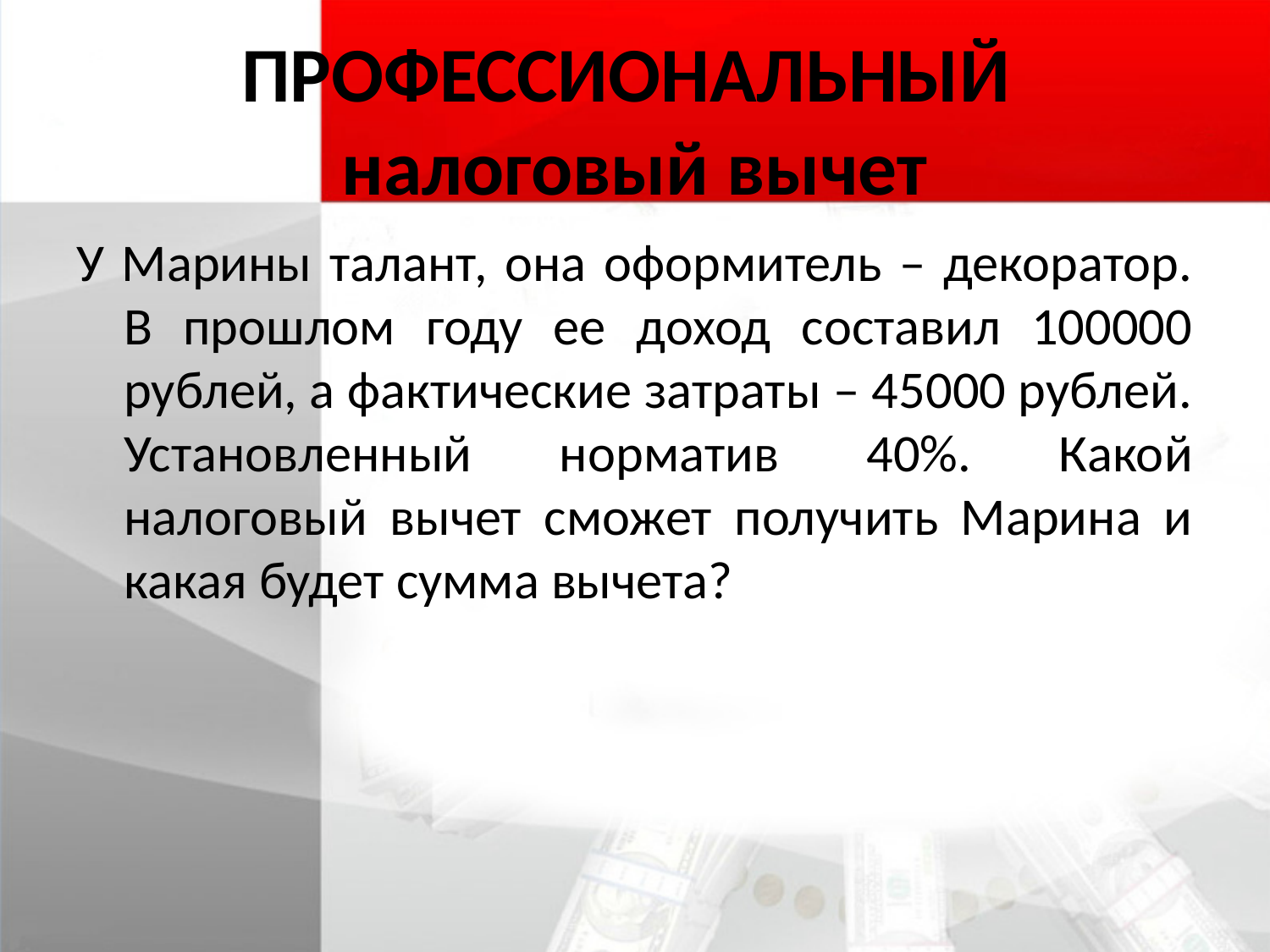

# ПРОФЕССИОНАЛЬНЫЙ налоговый вычет
У Марины талант, она оформитель – декоратор. В прошлом году ее доход составил 100000 рублей, а фактические затраты – 45000 рублей. Установленный норматив 40%. Какой налоговый вычет сможет получить Марина и какая будет сумма вычета?